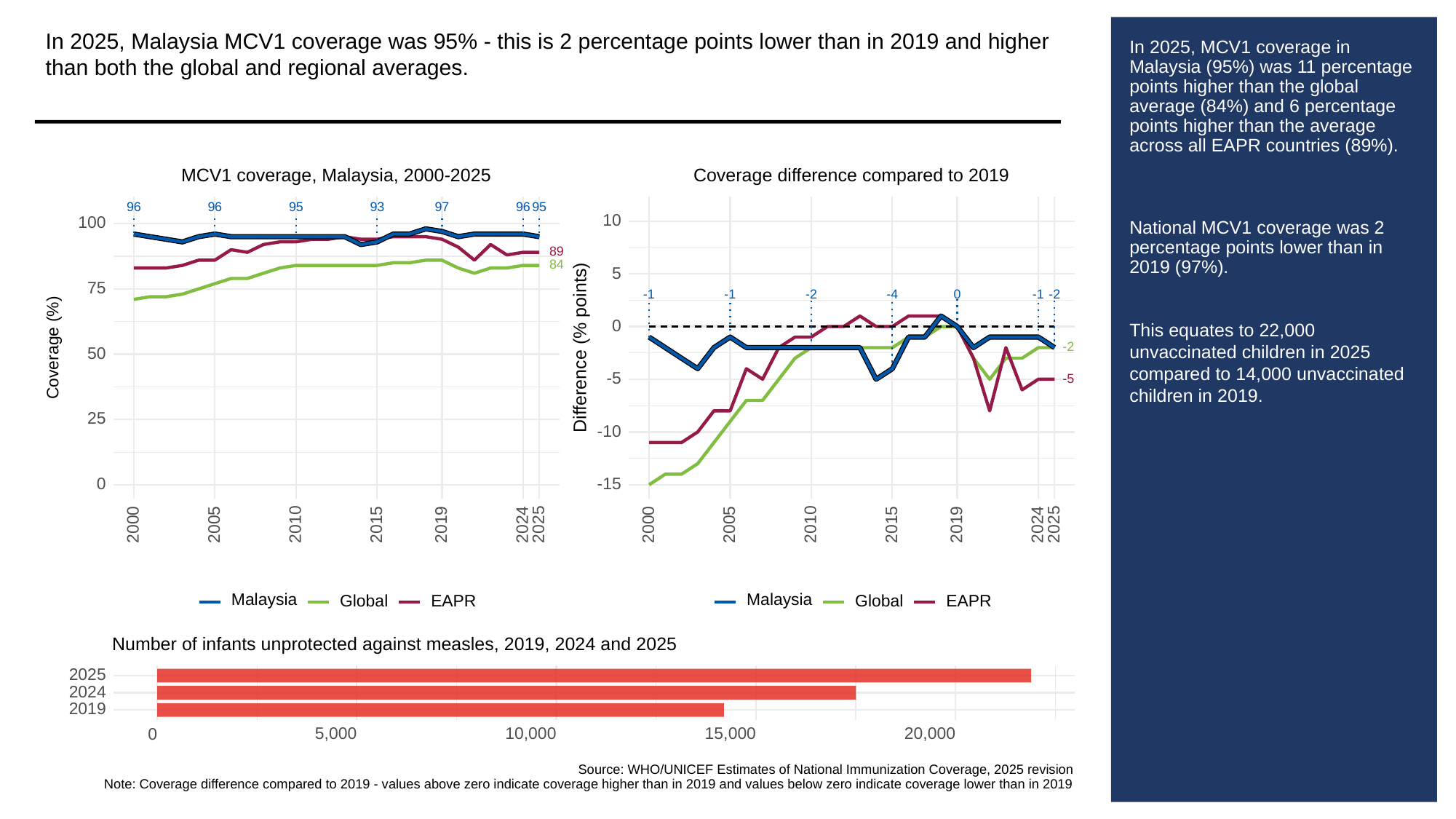

In 2025, Malaysia MCV1 coverage was 95% - this is 2 percentage points lower than in 2019 and higher than both the global and regional averages.
# In 2025, MCV1 coverage in Malaysia (95%) was 11 percentage points higher than the global average (84%) and 6 percentage points higher than the average across all EAPR countries (89%).

National MCV1 coverage was 2 percentage points lower than in 2019 (97%).

This equates to 22,000 unvaccinated children in 2025 compared to 14,000 unvaccinated children in 2019.

MCV1 coverage, Malaysia, 2000-2025
Coverage difference compared to 2019

93
96
96
95
97
96
95
10
100

89

84
5

75

0
-1
-1
-2
-1
-2
-4

0

Difference (% points)
Coverage (%)
-2
50

-5
-5

25

-10

0
-15

2000
2005
2010
2015
2019
2024
2025
2000
2005
2010
2015
2019
2024
2025
Malaysia
Malaysia
Global
Global
EAPR
EAPR

Number of infants unprotected against measles, 2019, 2024 and 2025

2025

2024

2019

5,000
10,000
15,000
20,000
0
Source: WHO/UNICEF Estimates of National Immunization Coverage, 2025 revision
Note: Coverage difference compared to 2019 - values above zero indicate coverage higher than in 2019 and values below zero indicate coverage lower than in 2019